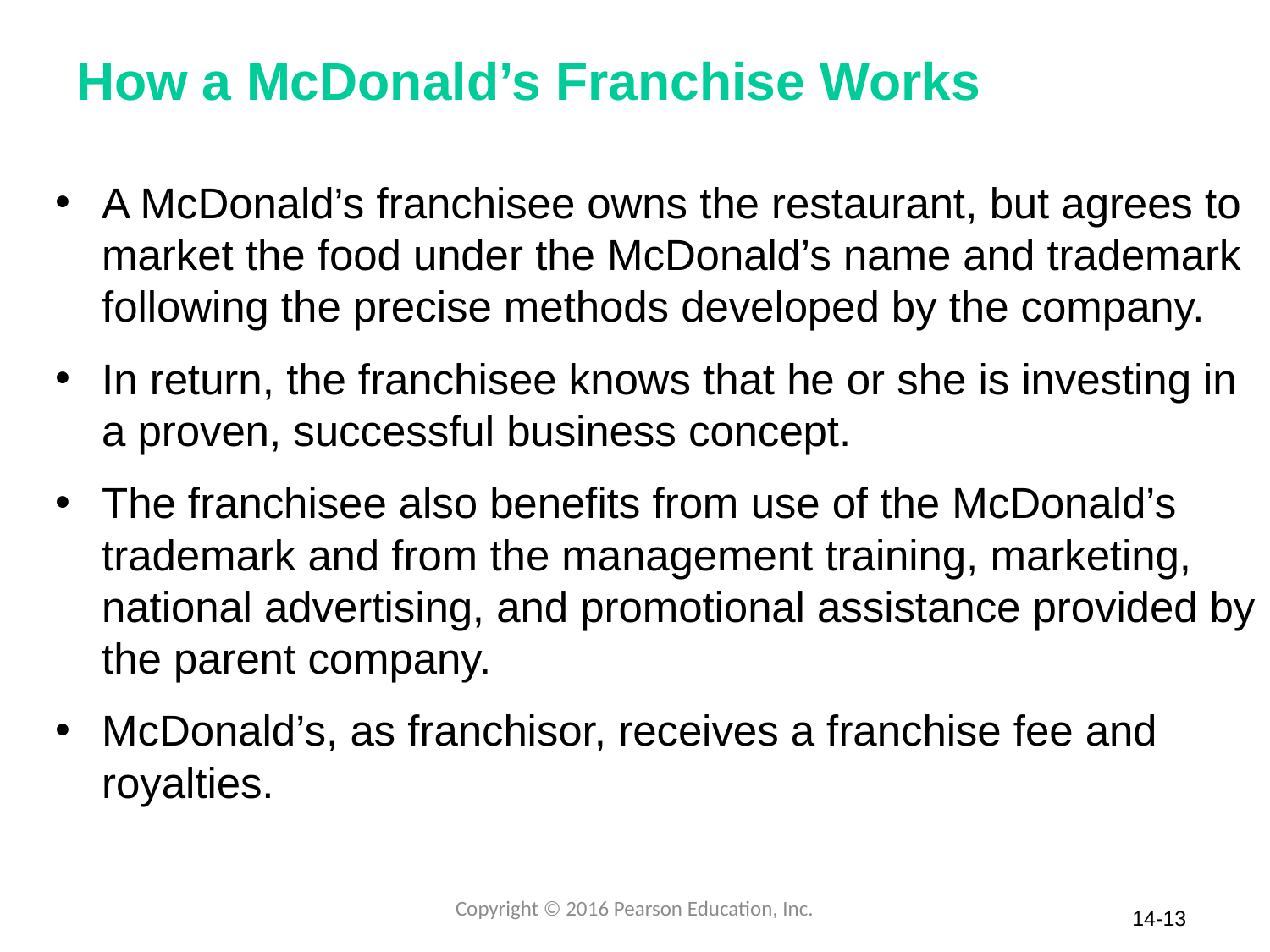

# How a McDonald’s Franchise Works
A McDonald’s franchisee owns the restaurant, but agrees to market the food under the McDonald’s name and trademark following the precise methods developed by the company.

In return, the franchisee knows that he or she is investing in a proven, successful business concept.

The franchisee also benefits from use of the McDonald’s trademark and from the management training, marketing, national advertising, and promotional assistance provided by the parent company.

McDonald’s, as franchisor, receives a franchise fee and royalties.
Copyright © 2016 Pearson Education, Inc.